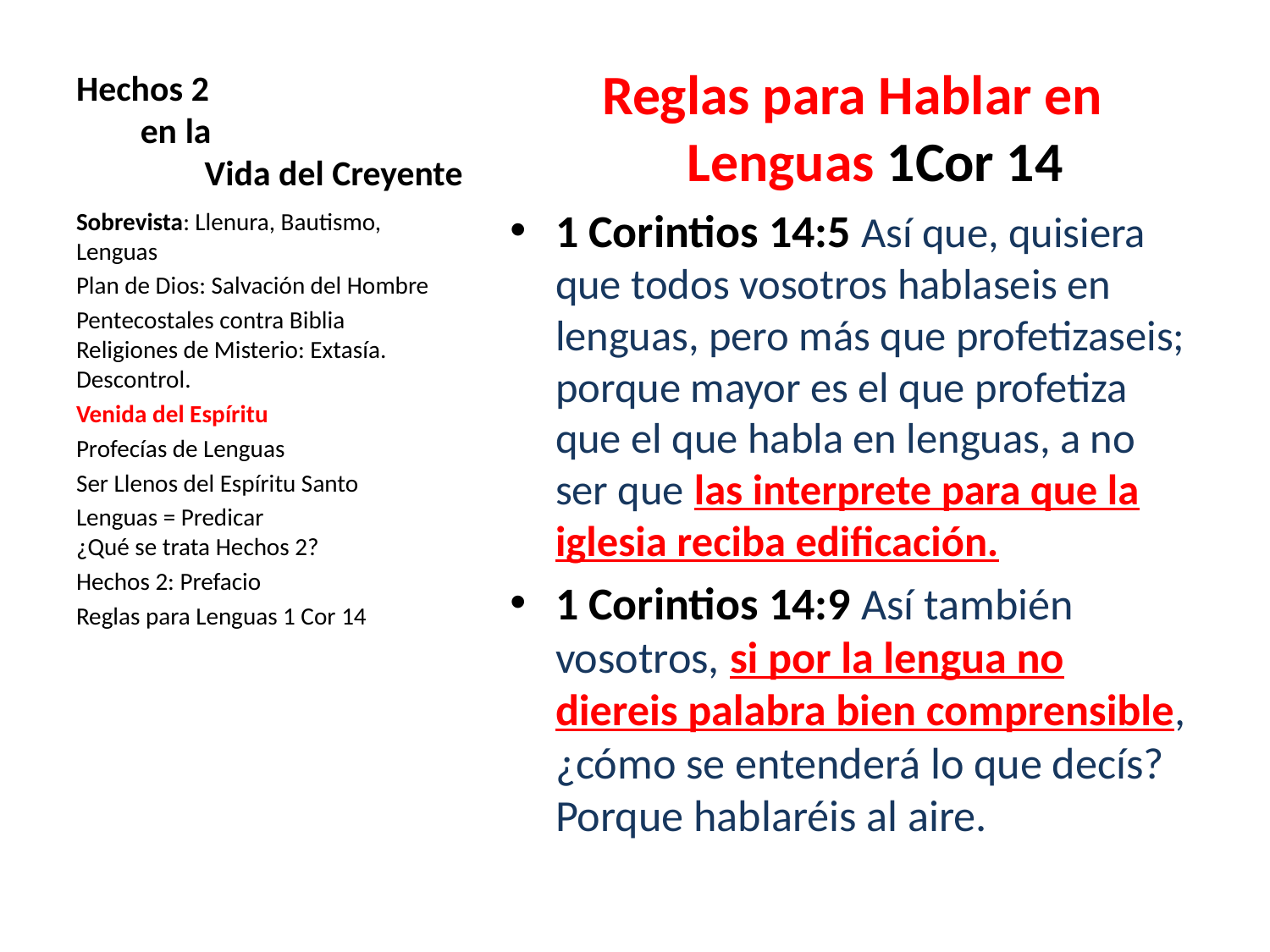

# Hechos 2 en la Vida del Creyente
Reglas para Hablar en Lenguas 1Cor 14
1 Corintios 14:5 Así que, quisiera que todos vosotros hablaseis en lenguas, pero más que profetizaseis; porque mayor es el que profetiza que el que habla en lenguas, a no ser que las interprete para que la iglesia reciba edificación.
1 Corintios 14:9 Así también vosotros, si por la lengua no diereis palabra bien comprensible, ¿cómo se entenderá lo que decís? Porque hablaréis al aire.

Sobrevista: Llenura, Bautismo,  Lenguas
Plan de Dios: Salvación del Hombre
Pentecostales contra Biblia
Religiones de Misterio: Extasía. Descontrol.
Venida del Espíritu
Profecías de Lenguas
Ser Llenos del Espíritu Santo
Lenguas = Predicar
¿Qué se trata Hechos 2?
Hechos 2: Prefacio
Reglas para Lenguas 1 Cor 14